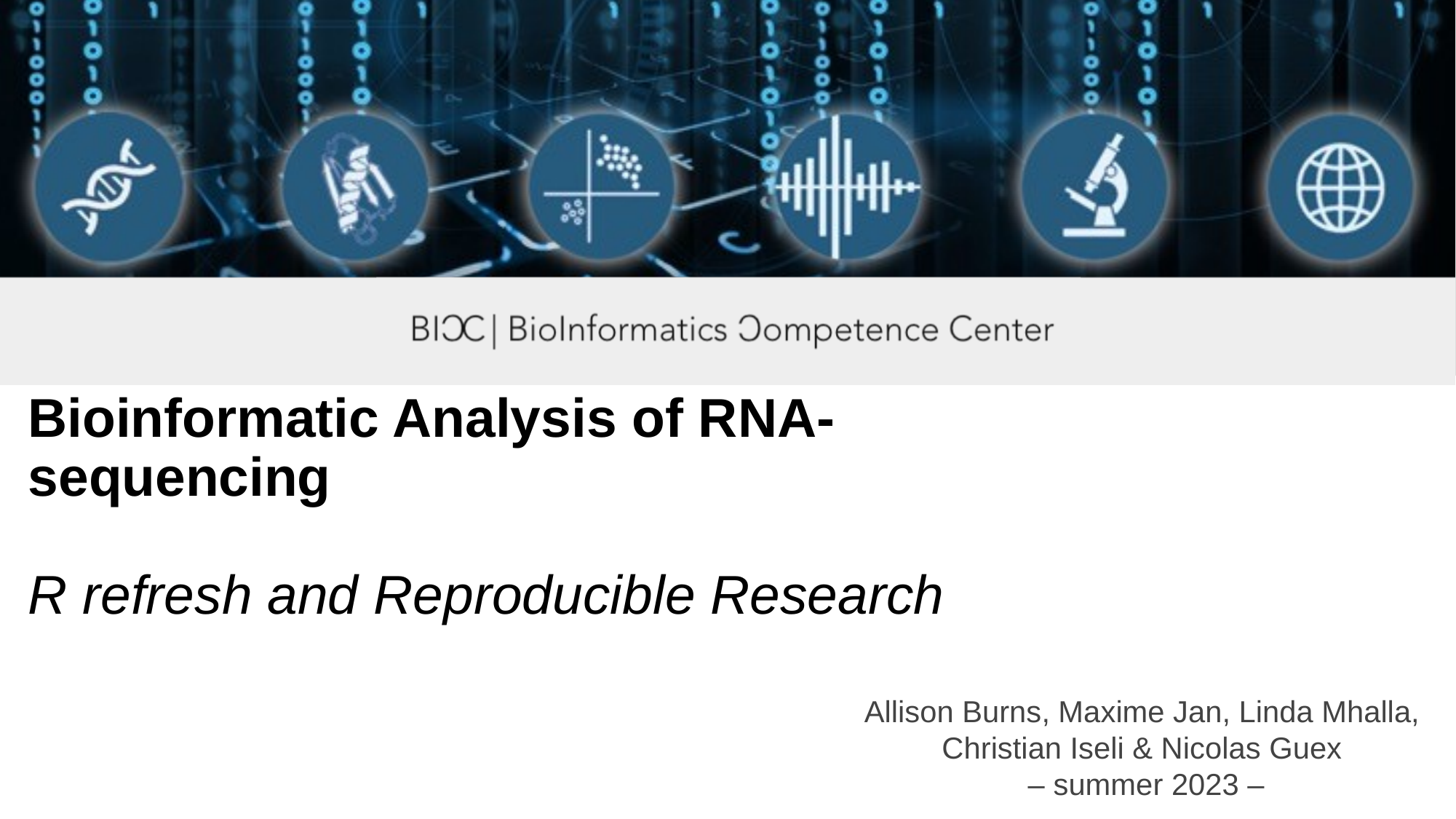

# Bioinformatic Analysis of RNA-sequencing R refresh and Reproducible Research
Allison Burns, Maxime Jan, Linda Mhalla,
Christian Iseli & Nicolas Guex
 – summer 2023 –